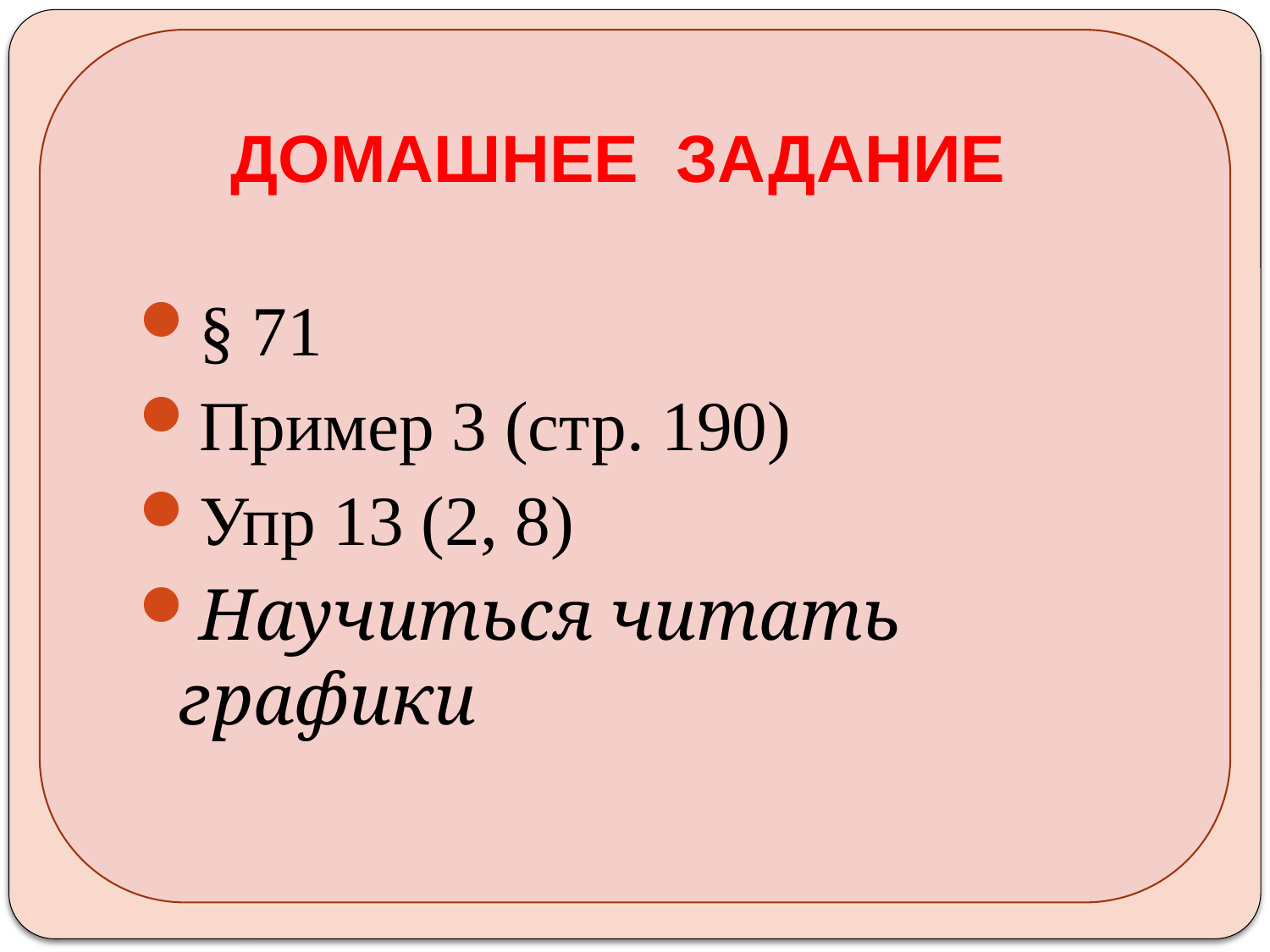

# ДОМАШНЕЕ  ЗАДАНИЕ

§ 71
Пример 3 (стр. 190)
Упр 13 (2, 8)
Научиться читать графики